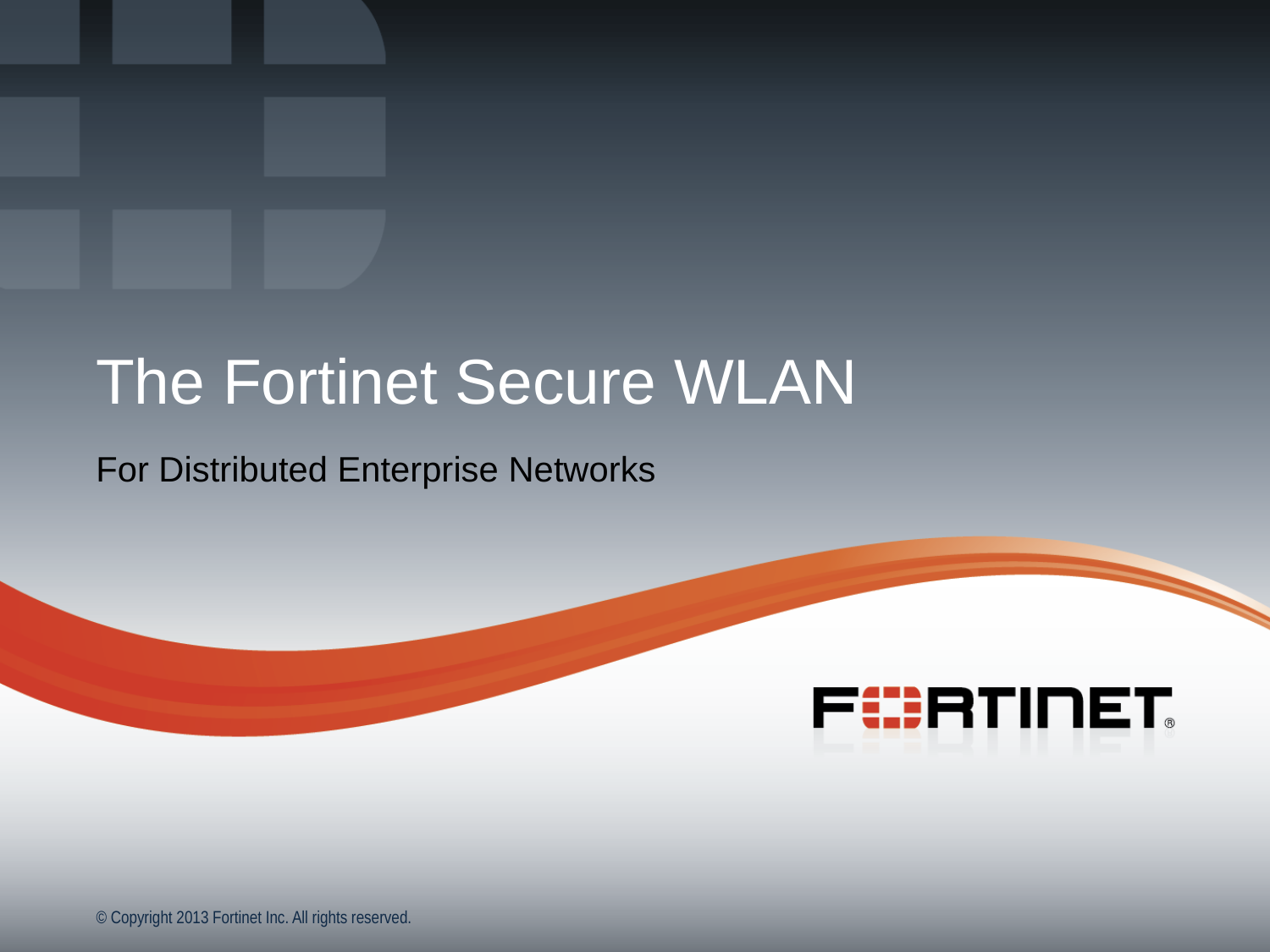

# The Fortinet Secure WLAN
For Distributed Enterprise Networks